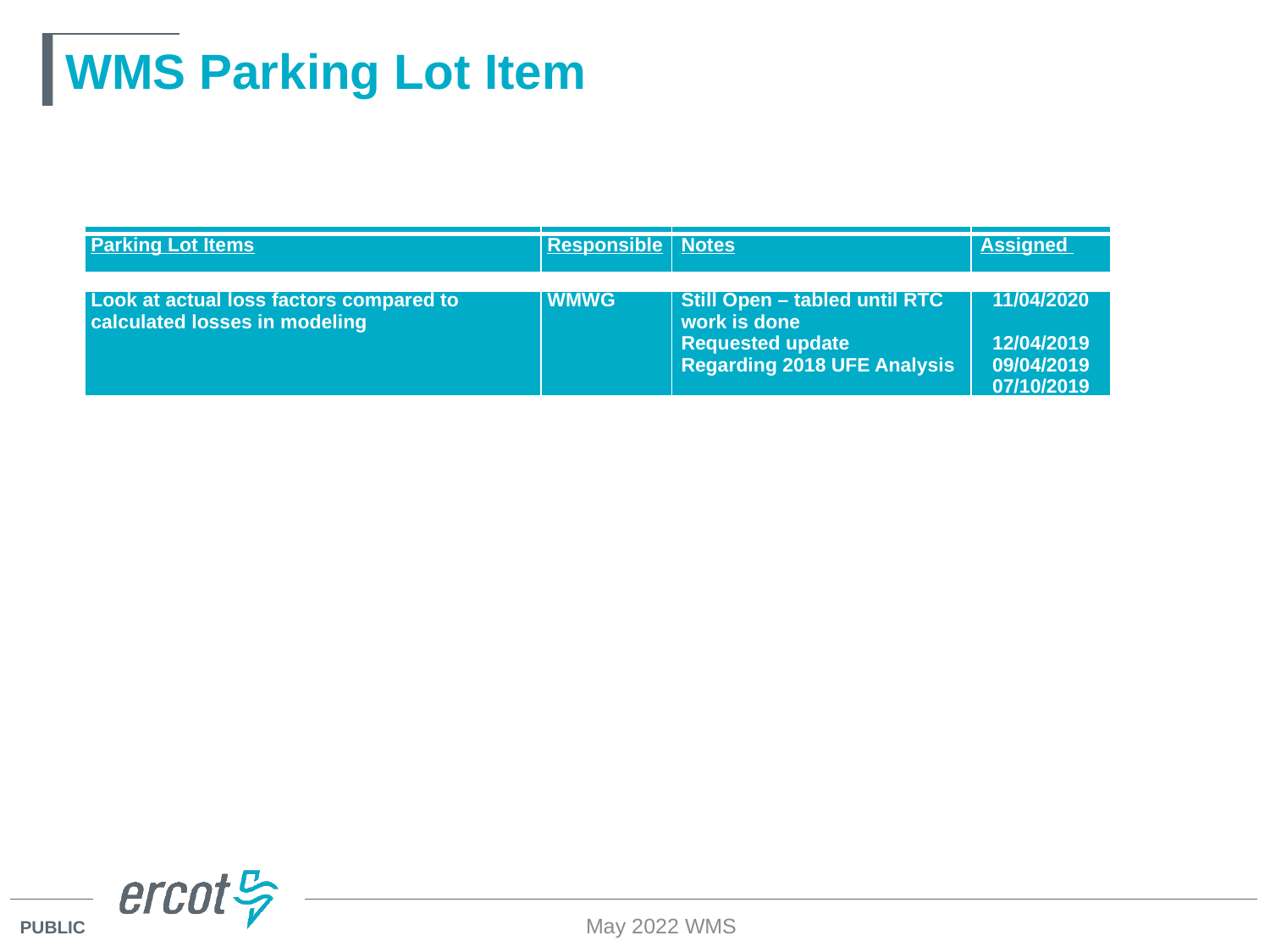

# WMS Parking Lot Item

|  |  |  |  |
| --- | --- | --- | --- |
| Parking Lot Items | Responsible | Notes | Assigned |
| Look at actual loss factors compared to calculated losses in modeling | WMWG | Still Open – tabled until RTC work is done Requested update Regarding 2018 UFE Analysis | 11/04/2020   12/04/2019 09/04/2019 07/10/2019 |
| --- | --- | --- | --- |
May 2022 WMS